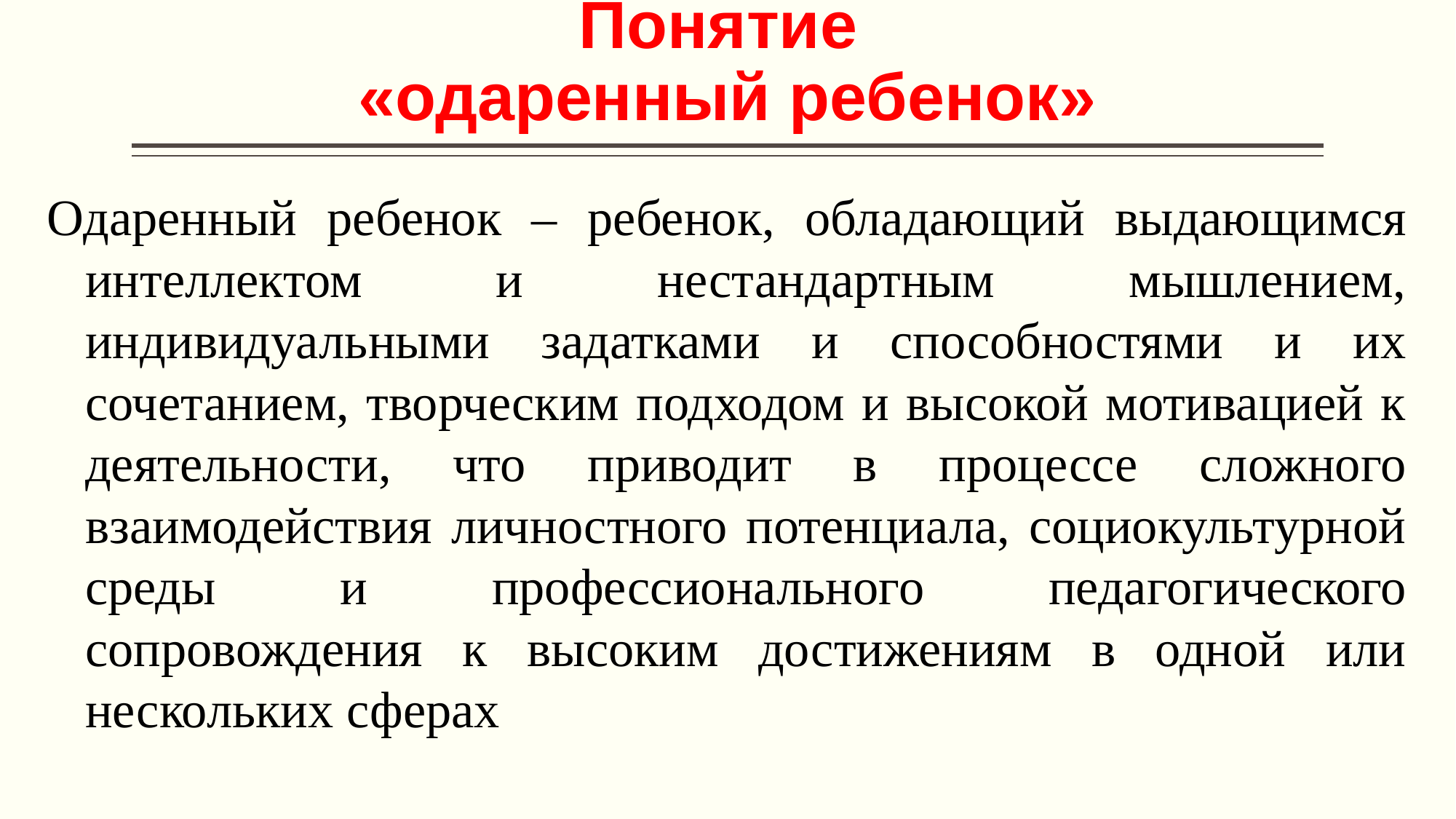

# Понятие «одаренный ребенок»
Одаренный ребенок – ребенок, обладающий выдающимся интеллектом и нестандартным мышлением, индивидуальными задатками и способностями и их сочетанием, творческим подходом и высокой мотивацией к деятельности, что приводит в процессе сложного взаимодействия личностного потенциала, социокультурной среды и профессионального педагогического сопровождения к высоким достижениям в одной или нескольких сферах